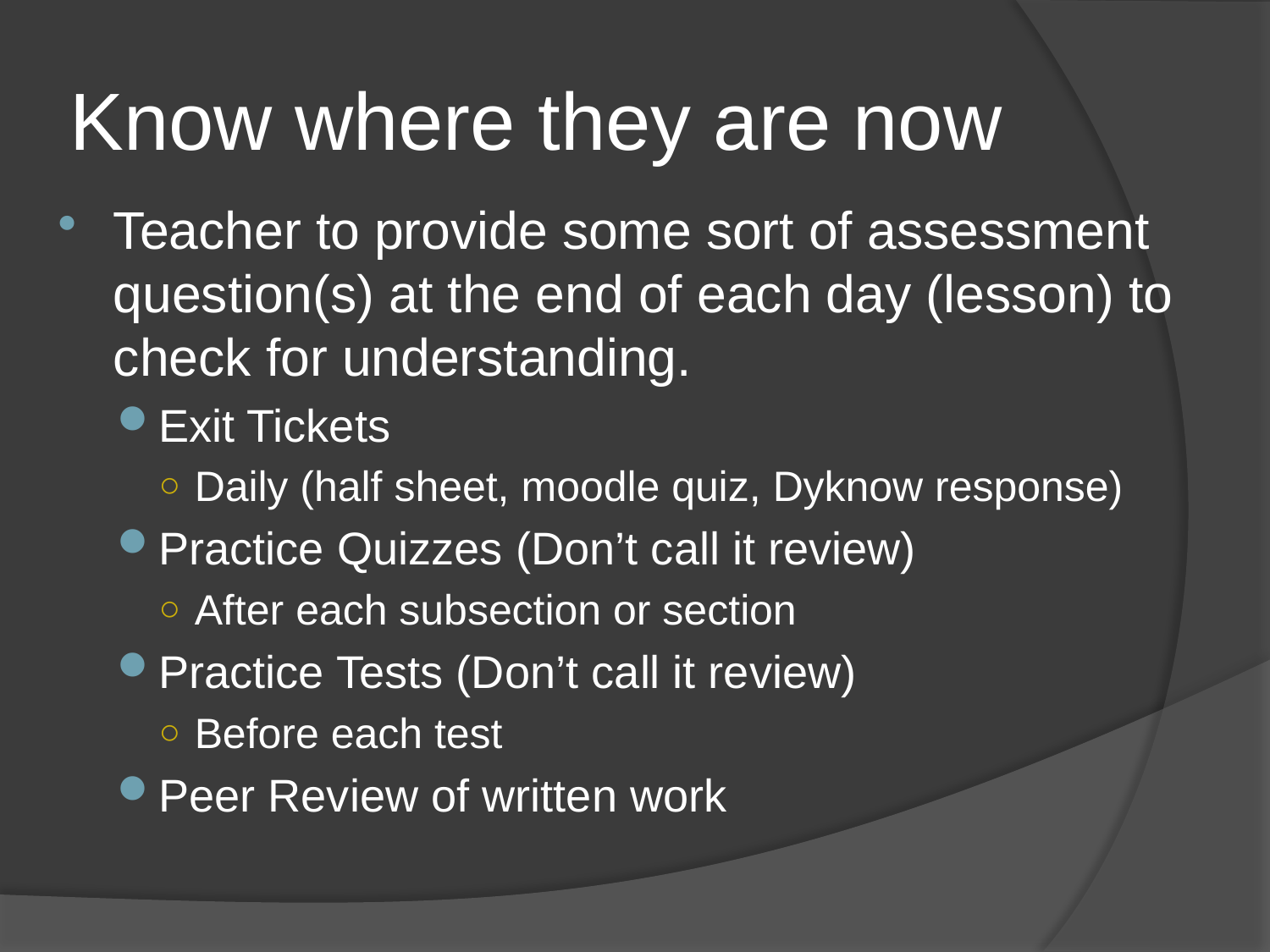

# Know where they are now
Teacher to provide some sort of assessment question(s) at the end of each day (lesson) to check for understanding.
Exit Tickets
Daily (half sheet, moodle quiz, Dyknow response)
Practice Quizzes (Don’t call it review)
After each subsection or section
Practice Tests (Don’t call it review)
Before each test
Peer Review of written work